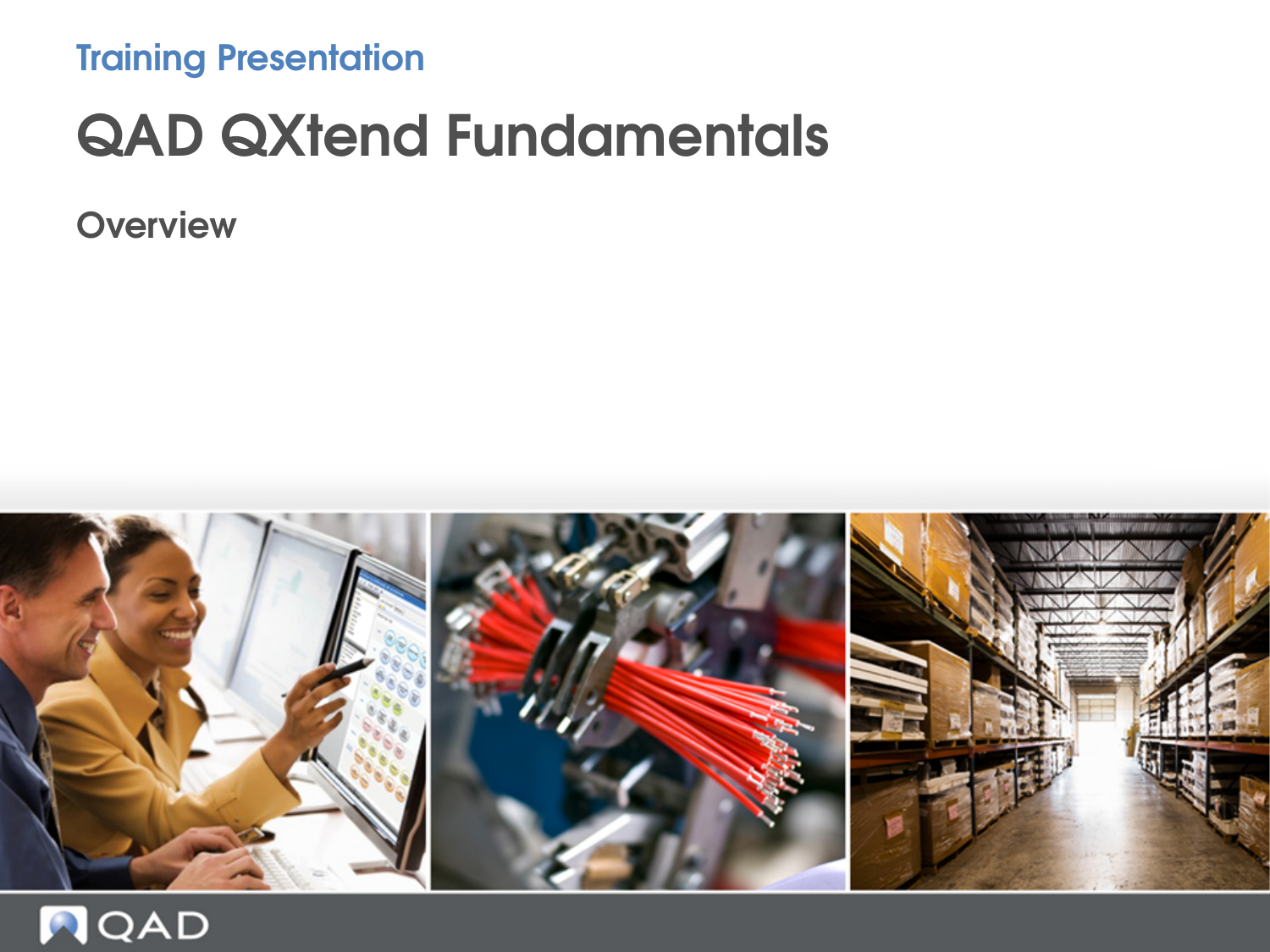

Training Presentation
# QAD QXtend Fundamentals
Overview